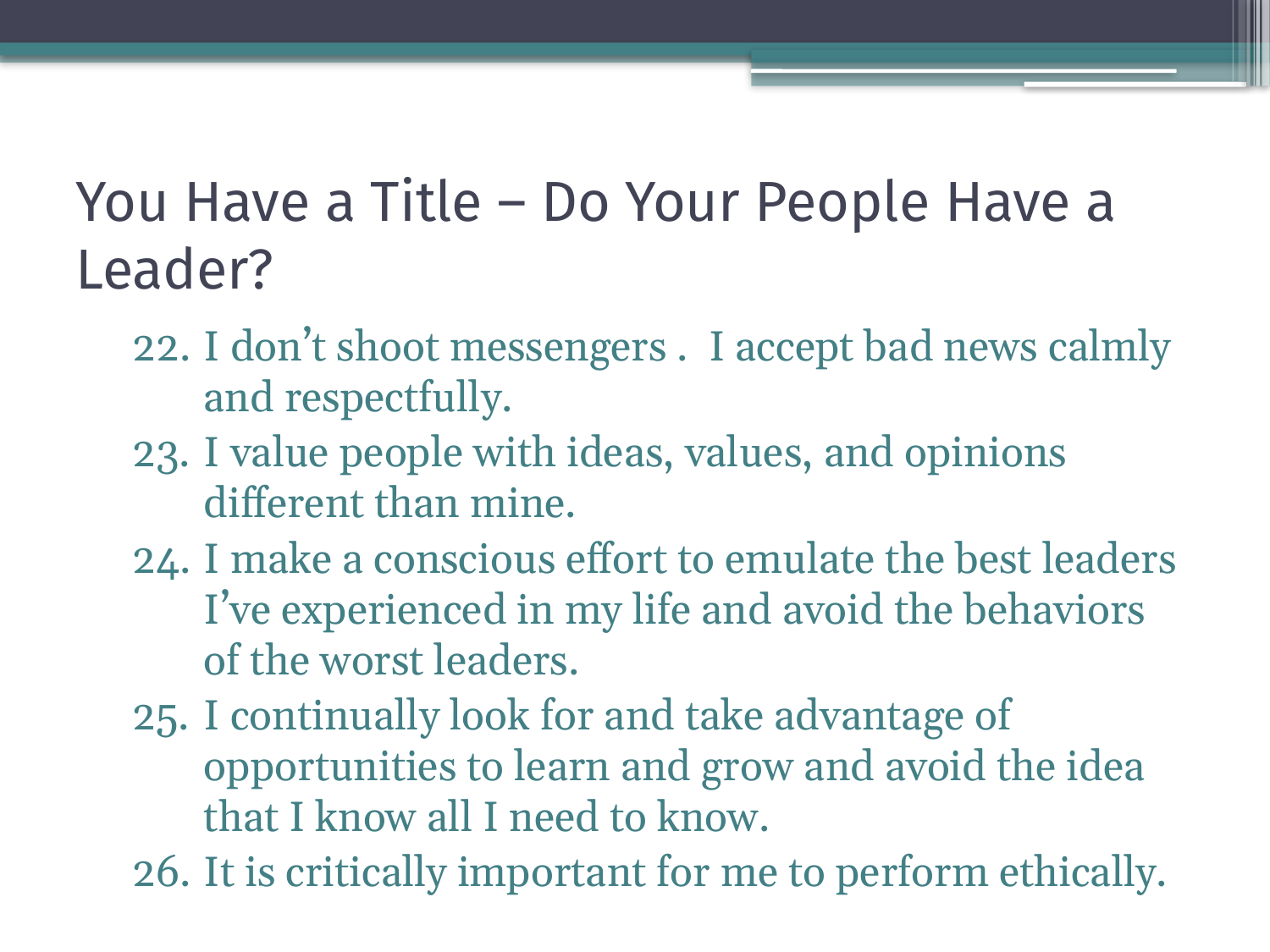

# You Have a Title – Do Your People Have a Leader?
I don’t shoot messengers .  I accept bad news calmly and respectfully.
I value people with ideas, values, and opinions different than mine.
I make a conscious effort to emulate the best leaders I’ve experienced in my life and avoid the behaviors of the worst leaders.
I continually look for and take advantage of opportunities to learn and grow and avoid the idea that I know all I need to know.
It is critically important for me to perform ethically.